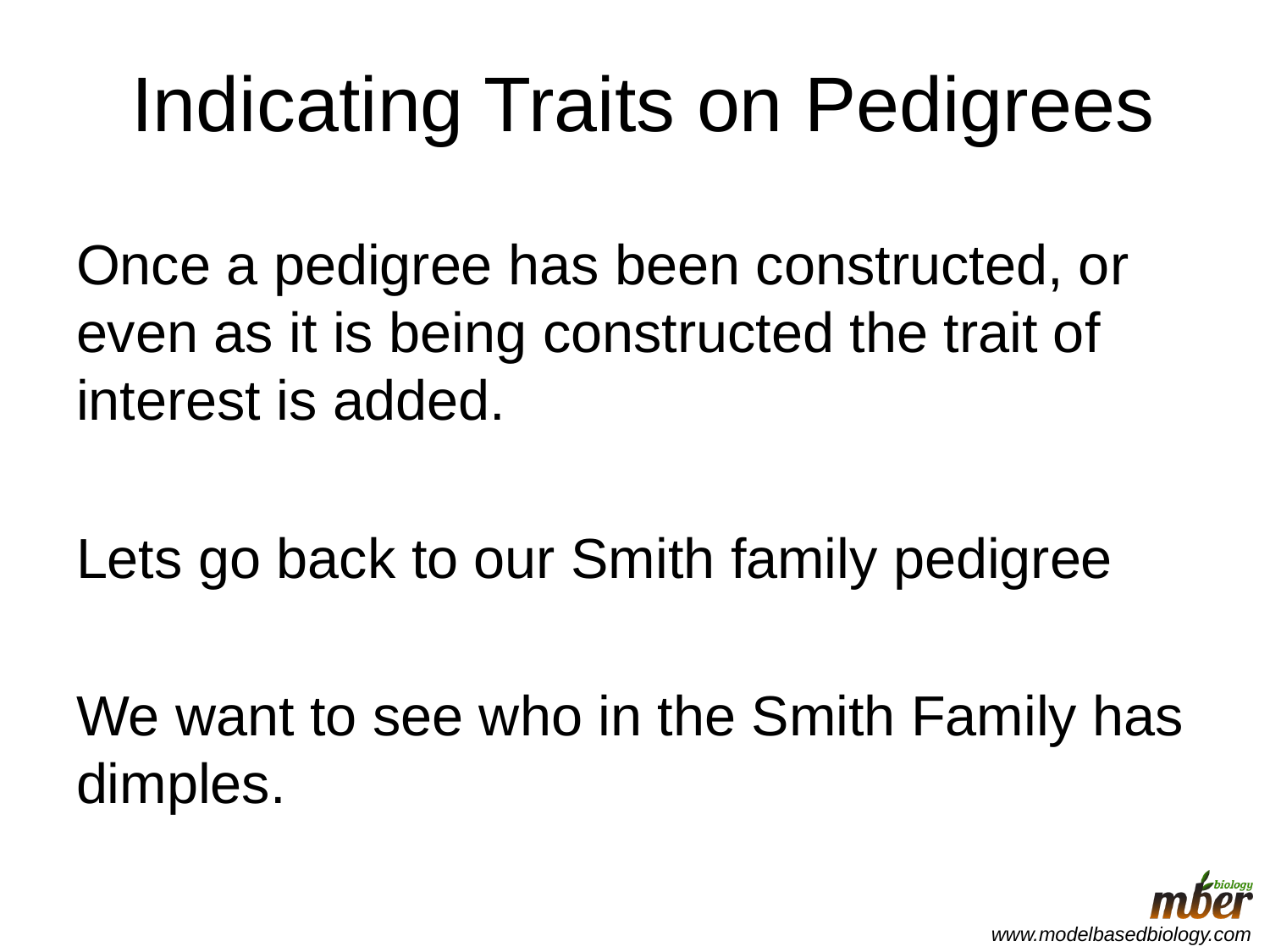

# Indicating Traits on Pedigrees
Once a pedigree has been constructed, or even as it is being constructed the trait of interest is added.

Lets go back to our Smith family pedigree

We want to see who in the Smith Family has dimples.